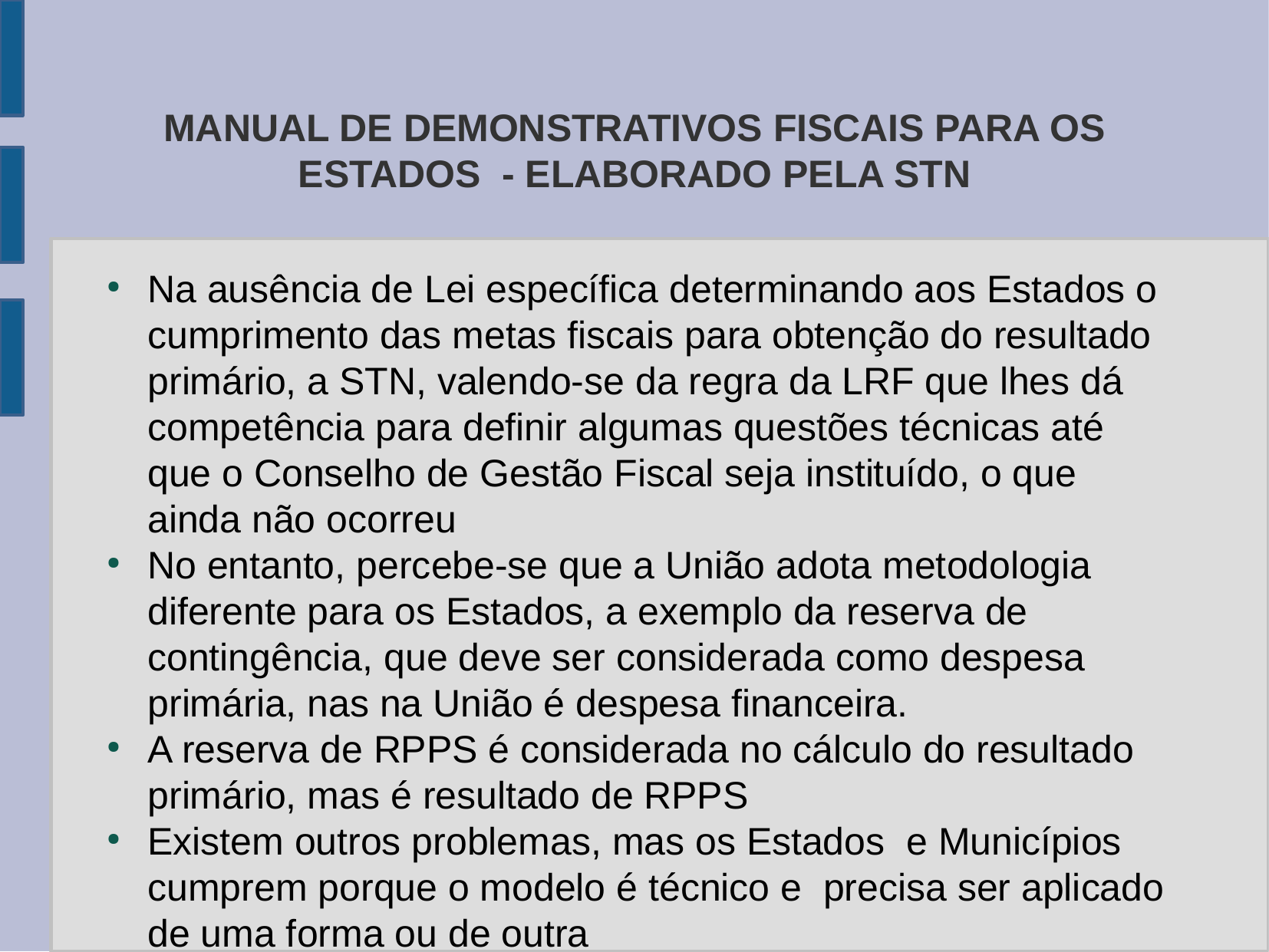

MANUAL DE DEMONSTRATIVOS FISCAIS PARA OS ESTADOS  - ELABORADO PELA STN
Na ausência de Lei específica determinando aos Estados o cumprimento das metas fiscais para obtenção do resultado primário, a STN, valendo-se da regra da LRF que lhes dá competência para definir algumas questões técnicas até que o Conselho de Gestão Fiscal seja instituído, o que ainda não ocorreu
No entanto, percebe-se que a União adota metodologia diferente para os Estados, a exemplo da reserva de contingência, que deve ser considerada como despesa primária, nas na União é despesa financeira.
A reserva de RPPS é considerada no cálculo do resultado primário, mas é resultado de RPPS
Existem outros problemas, mas os Estados  e Municípios cumprem porque o modelo é técnico e  precisa ser aplicado de uma forma ou de outra